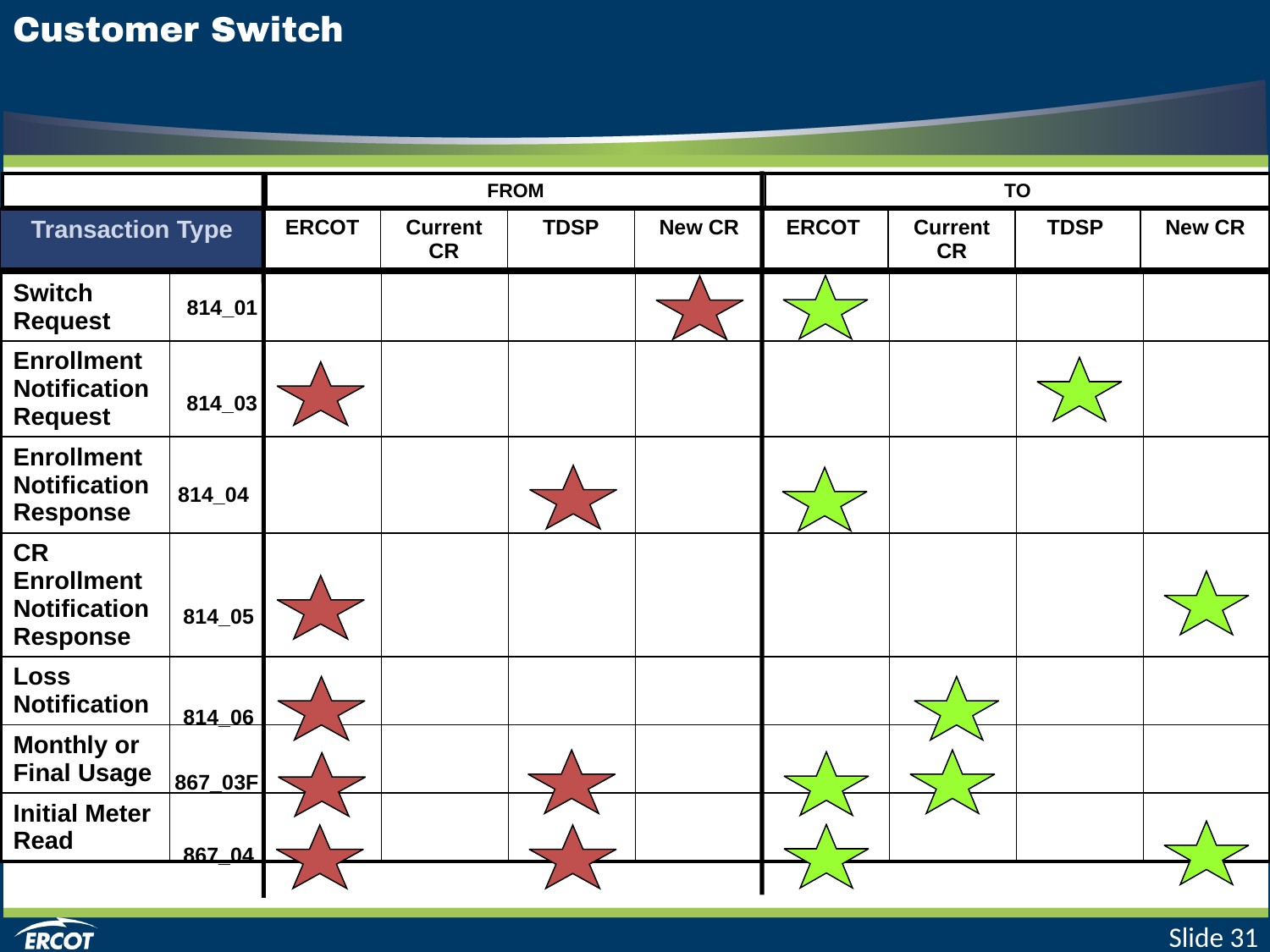

# Customer Switch

|  | FROM | TO |
| --- | --- | --- |

| Transaction Type | ERCOT | Current CR | TDSP | New CR | ERCOT | Current CR | TDSP | New CR |
| --- | --- | --- | --- | --- | --- | --- | --- | --- |

| Switch Request |  |  |  |  |  |  |  |  |  |
| --- | --- | --- | --- | --- | --- | --- | --- | --- | --- |
| Enrollment Notification Request |  |  |  |  |  |  |  |  |  |
| Enrollment Notification Response |  |  |  |  |  |  |  |  |  |
| CR Enrollment Notification Response |  |  |  |  |  |  |  |  |  |
| Loss Notification |  |  |  |  |  |  |  |  |  |
| Monthly or Final Usage |  |  |  |  |  |  |  |  |  |
| Initial Meter Read |  |  |  |  |  |  |  |  |  |

814_01

814_03

814_04

814_05

814_06

867_03F

867_04